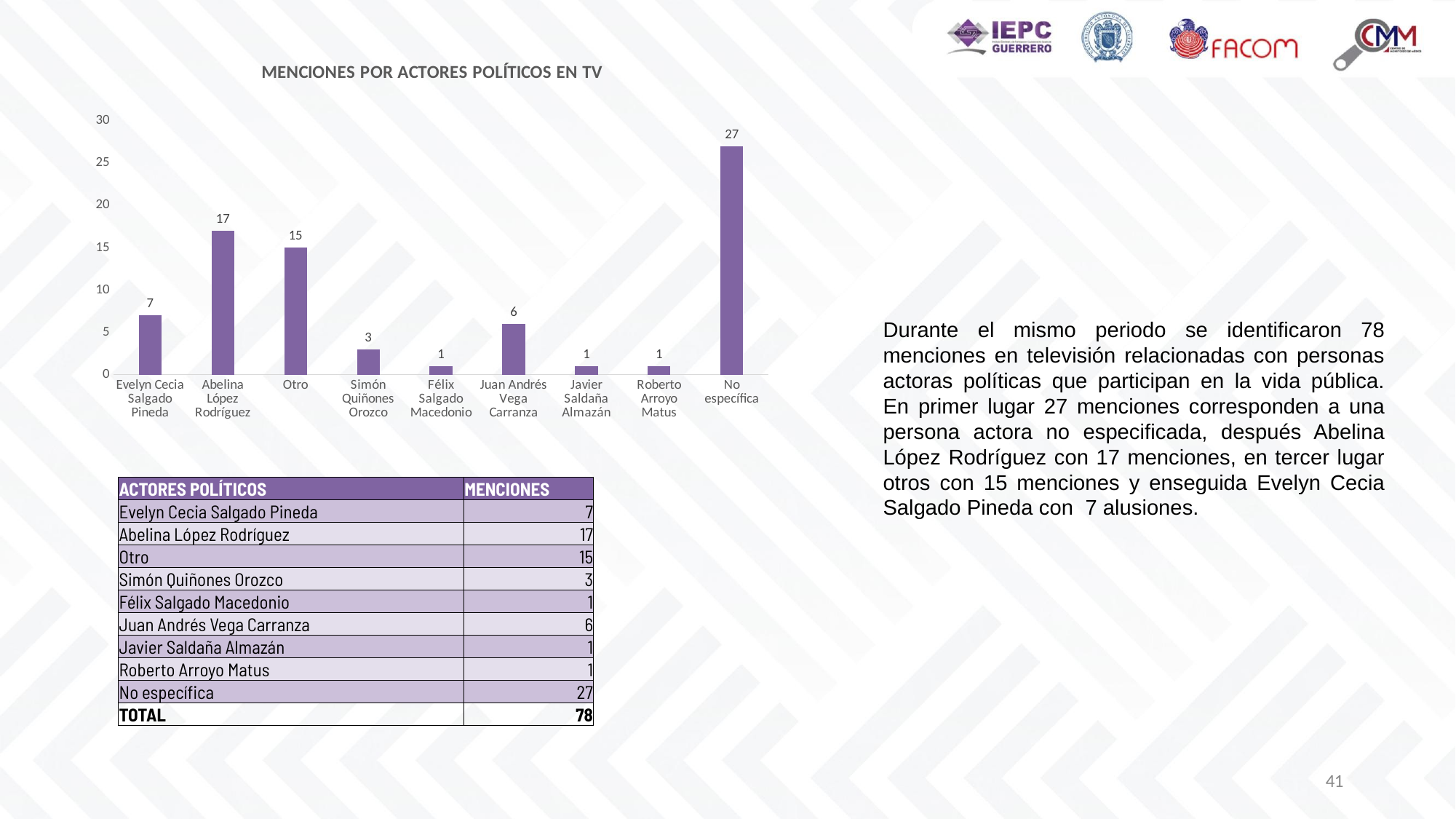

### Chart: MENCIONES POR ACTORES POLÍTICOS EN TV

| Category | MENCIONES |
|---|---|
| Evelyn Cecia Salgado Pineda | 7.0 |
| Abelina López Rodríguez | 17.0 |
| Otro | 15.0 |
| Simón Quiñones Orozco | 3.0 |
| Félix Salgado Macedonio | 1.0 |
| Juan Andrés Vega Carranza | 6.0 |
| Javier Saldaña Almazán | 1.0 |
| Roberto Arroyo Matus | 1.0 |
| No específica | 27.0 |
Durante el mismo periodo se identificaron 78 menciones en televisión relacionadas con personas actoras políticas que participan en la vida pública. En primer lugar 27 menciones corresponden a una persona actora no especificada, después Abelina López Rodríguez con 17 menciones, en tercer lugar otros con 15 menciones y enseguida Evelyn Cecia Salgado Pineda con  7 alusiones.
| ACTORES POLÍTICOS | MENCIONES |
| --- | --- |
| Evelyn Cecia Salgado Pineda | 7 |
| Abelina López Rodríguez | 17 |
| Otro | 15 |
| Simón Quiñones Orozco | 3 |
| Félix Salgado Macedonio | 1 |
| Juan Andrés Vega Carranza | 6 |
| Javier Saldaña Almazán | 1 |
| Roberto Arroyo Matus | 1 |
| No específica | 27 |
| TOTAL | 78 |
41